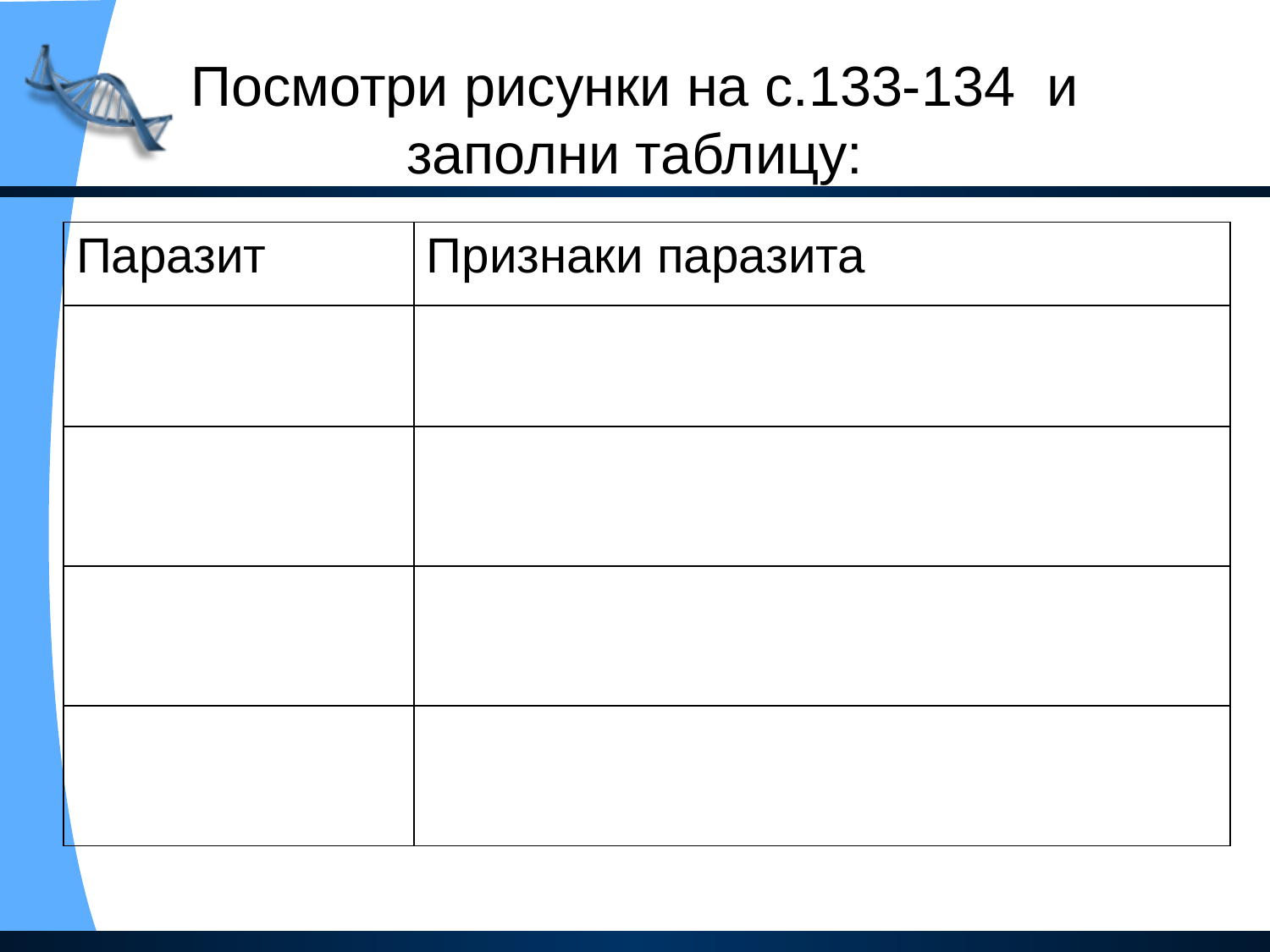

# Посмотри рисунки на с.133-134  и заполни таблицу:
| Паразит | Признаки паразита |
| --- | --- |
|  |  |
|  |  |
|  |  |
|  |  |